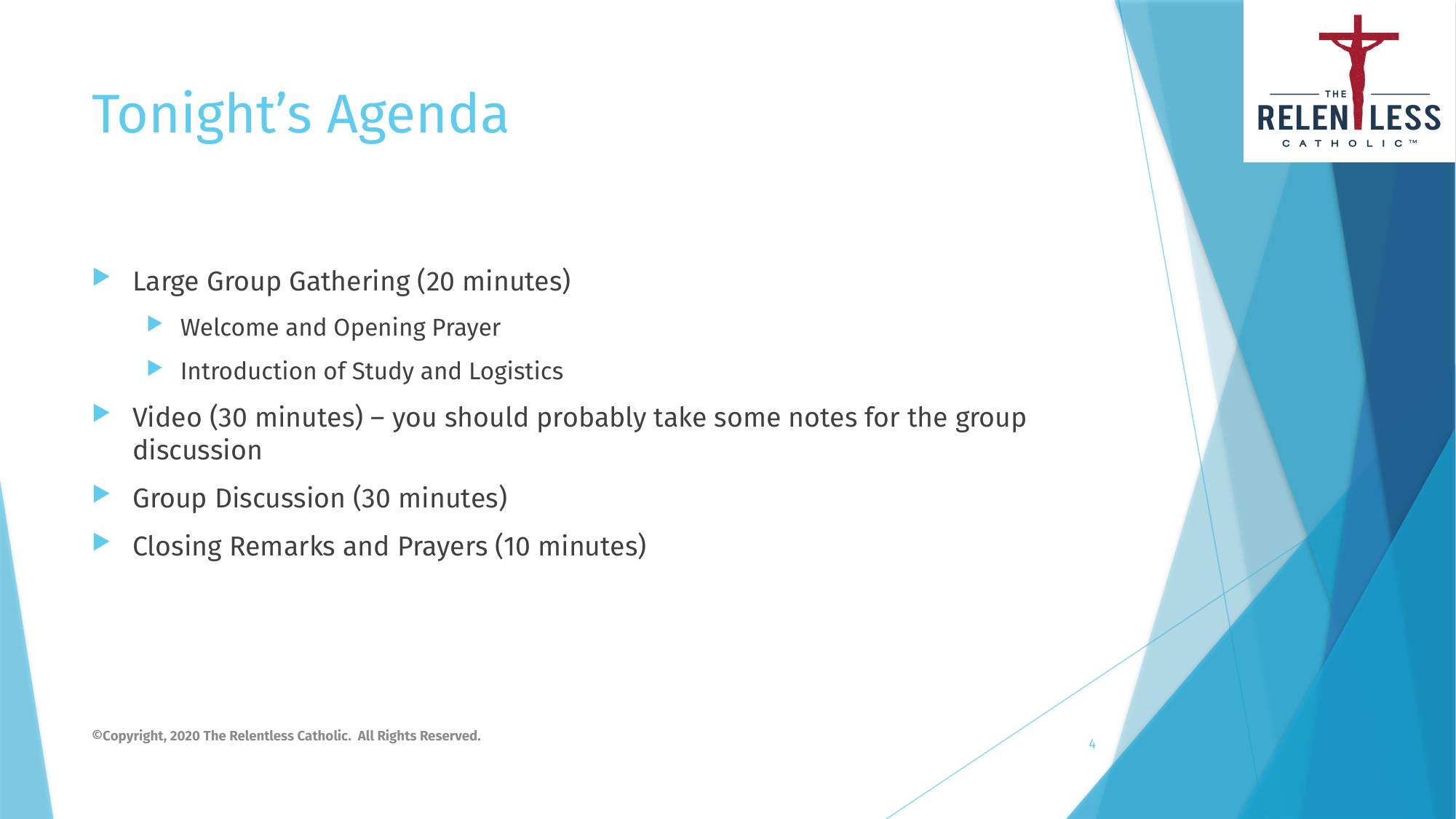

# Tonight’s Agenda
Large Group Gathering (20 minutes)
Welcome and Opening Prayer
Introduction of Study and Logistics
Video (30 minutes) – you should probably take some notes for the group discussion
Group Discussion (30 minutes)
Closing Remarks and Prayers (10 minutes)
©Copyright, 2020 The Relentless Catholic.  All Rights Reserved.

4